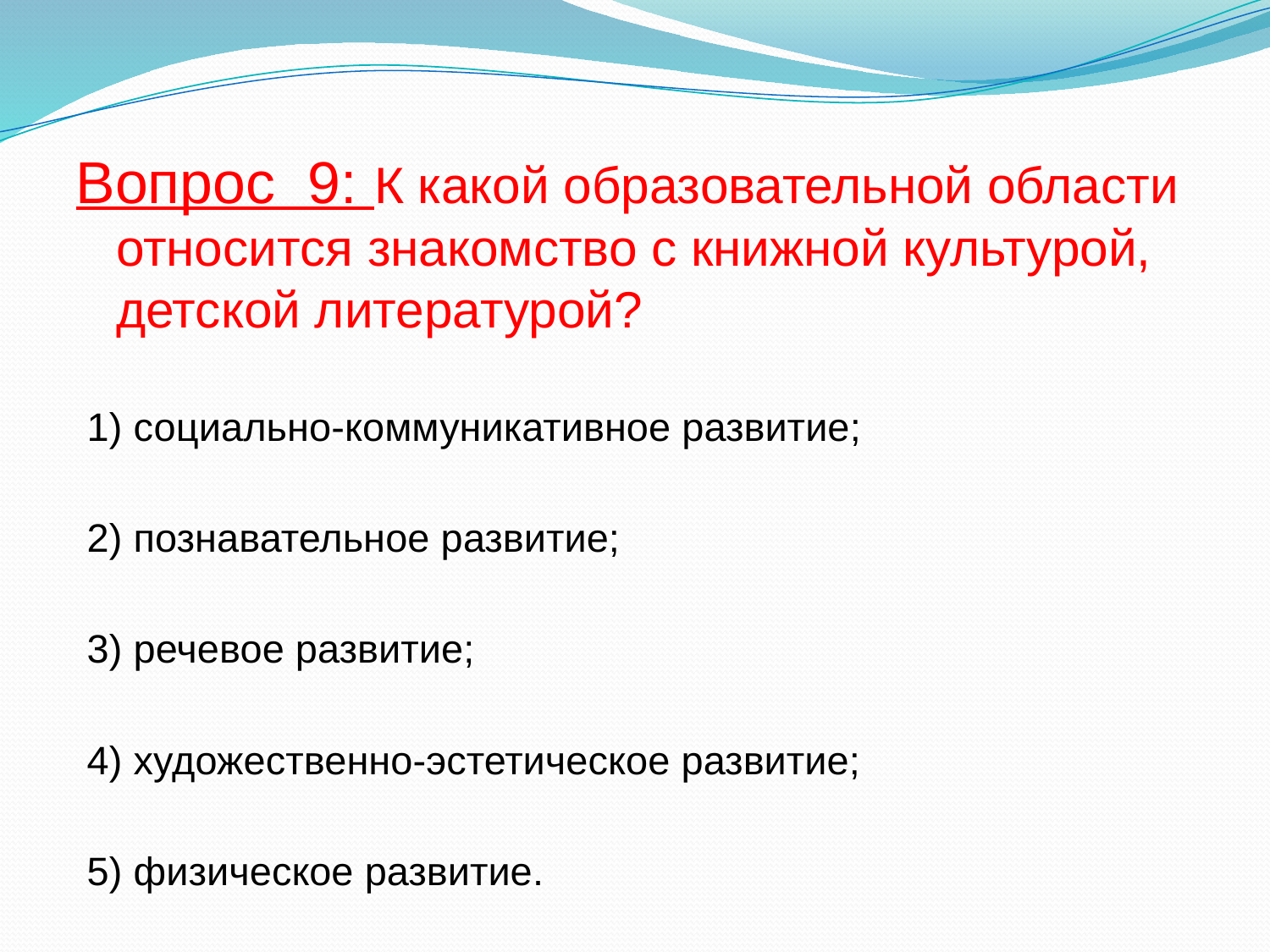

#

Вопрос  9: К какой образовательной области относится знакомство с книжной культурой, детской литературой?

 1) социально-коммуникативное развитие;

 2) познавательное развитие;

 3) речевое развитие;

 4) художественно-эстетическое развитие;

 5) физическое развитие.